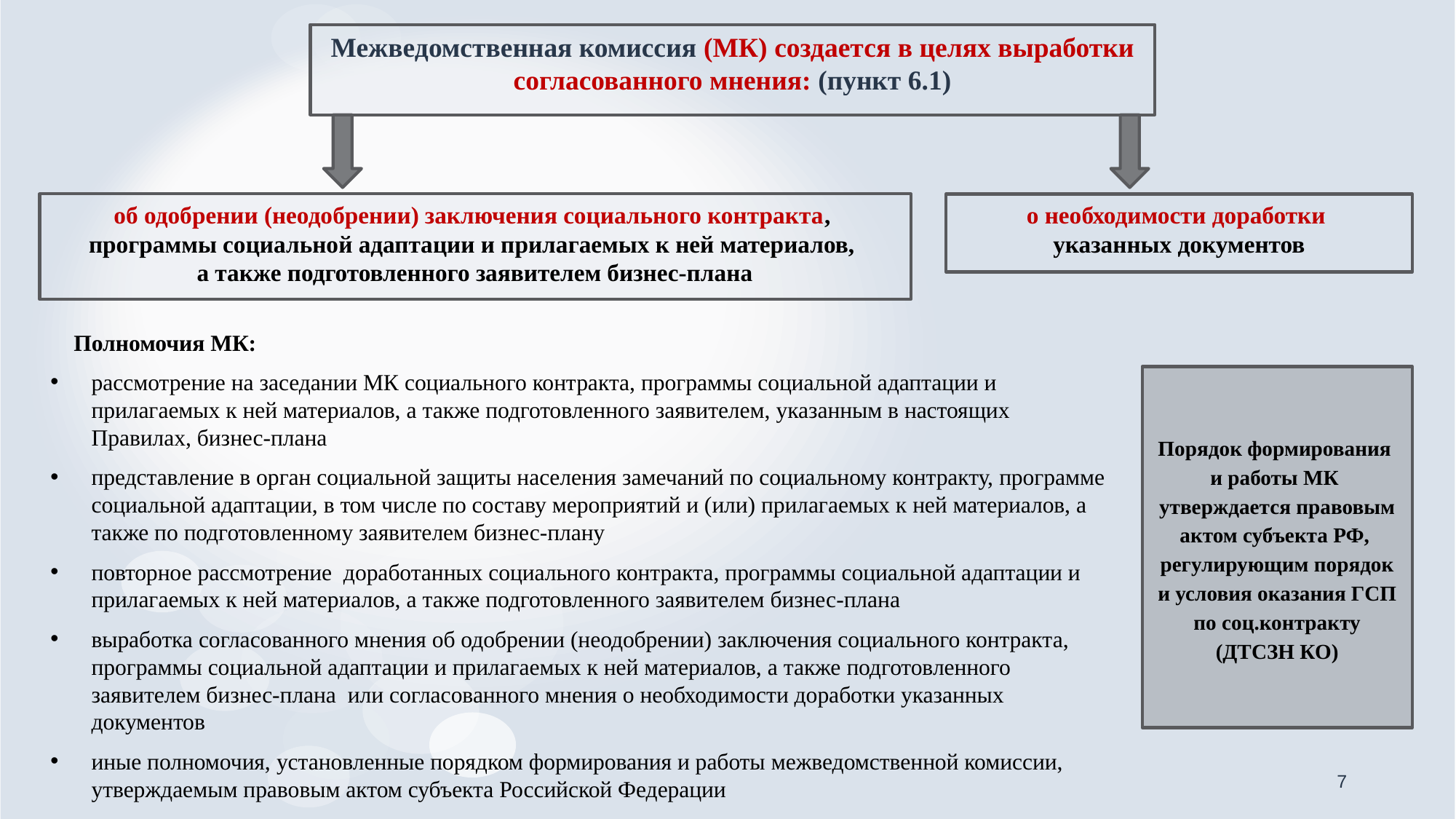

Межведомственная комиссия (МК) создается в целях выработки согласованного мнения: (пункт 6.1)

об одобрении (неодобрении) заключения социального контракта,
программы социальной адаптации и прилагаемых к ней материалов,
а также подготовленного заявителем бизнес-плана

о необходимости доработки
указанных документов

    Полномочия МК:
рассмотрение на заседании МК социального контракта, программы социальной адаптации и прилагаемых к ней материалов, а также подготовленного заявителем, указанным в настоящих Правилах, бизнес-плана
представление в орган социальной защиты населения замечаний по социальному контракту, программе социальной адаптации, в том числе по составу мероприятий и (или) прилагаемых к ней материалов, а также по подготовленному заявителем бизнес-плану
повторное рассмотрение  доработанных социального контракта, программы социальной адаптации и прилагаемых к ней материалов, а также подготовленного заявителем бизнес-плана
выработка согласованного мнения об одобрении (неодобрении) заключения социального контракта, программы социальной адаптации и прилагаемых к ней материалов, а также подготовленного заявителем бизнес-плана  или согласованного мнения о необходимости доработки указанных документов
иные полномочия, установленные порядком формирования и работы межведомственной комиссии, утверждаемым правовым актом субъекта Российской Федерации
Порядок формирования
и работы МК  утверждается правовым актом субъекта РФ,
регулирующим порядок и условия оказания ГСП по соц.контракту (ДТСЗН КО)
7